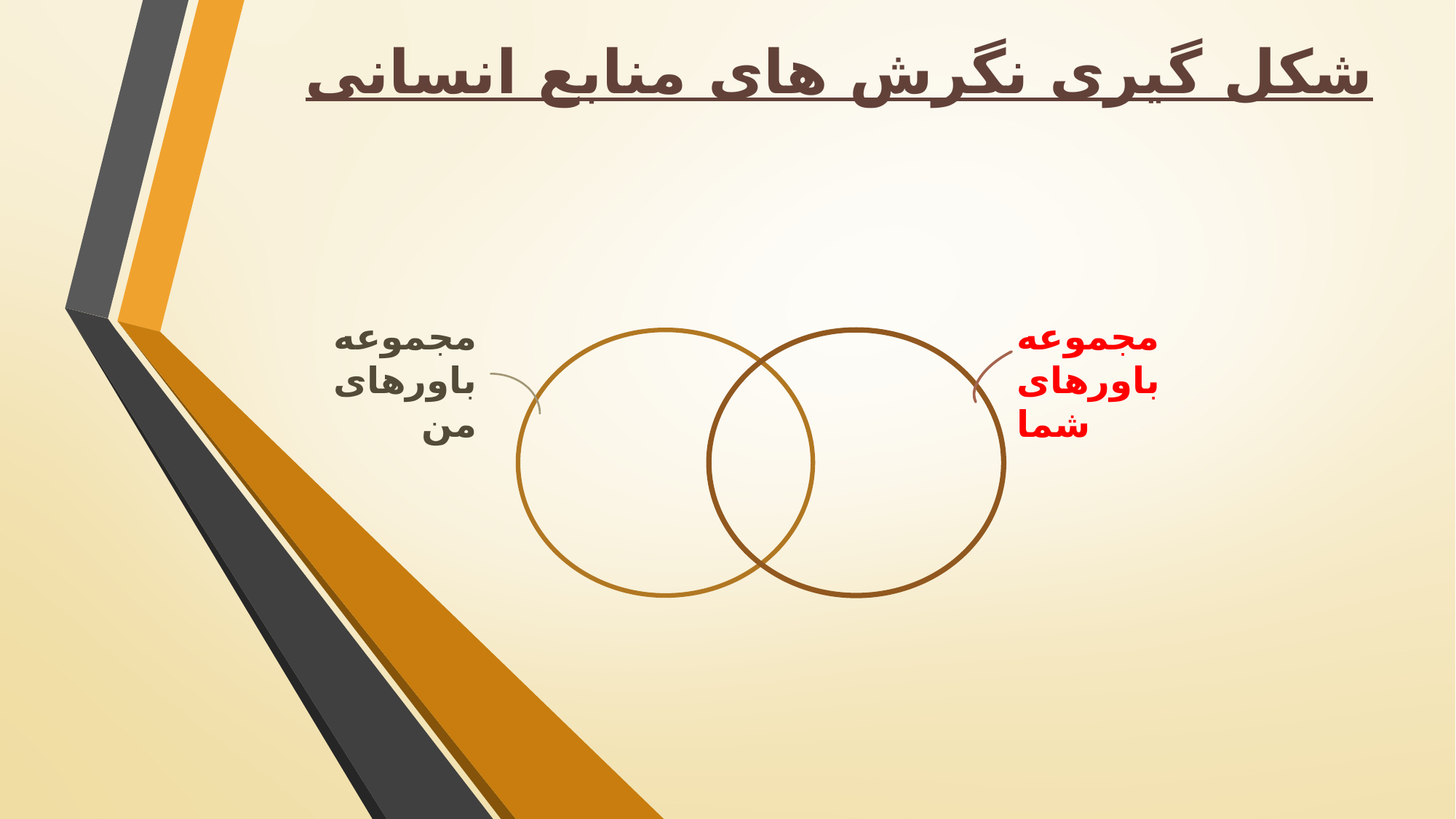

شکل گیری نگرش های منابع انسانی
مجموعه باورهای من
مجموعه
باورهای شما